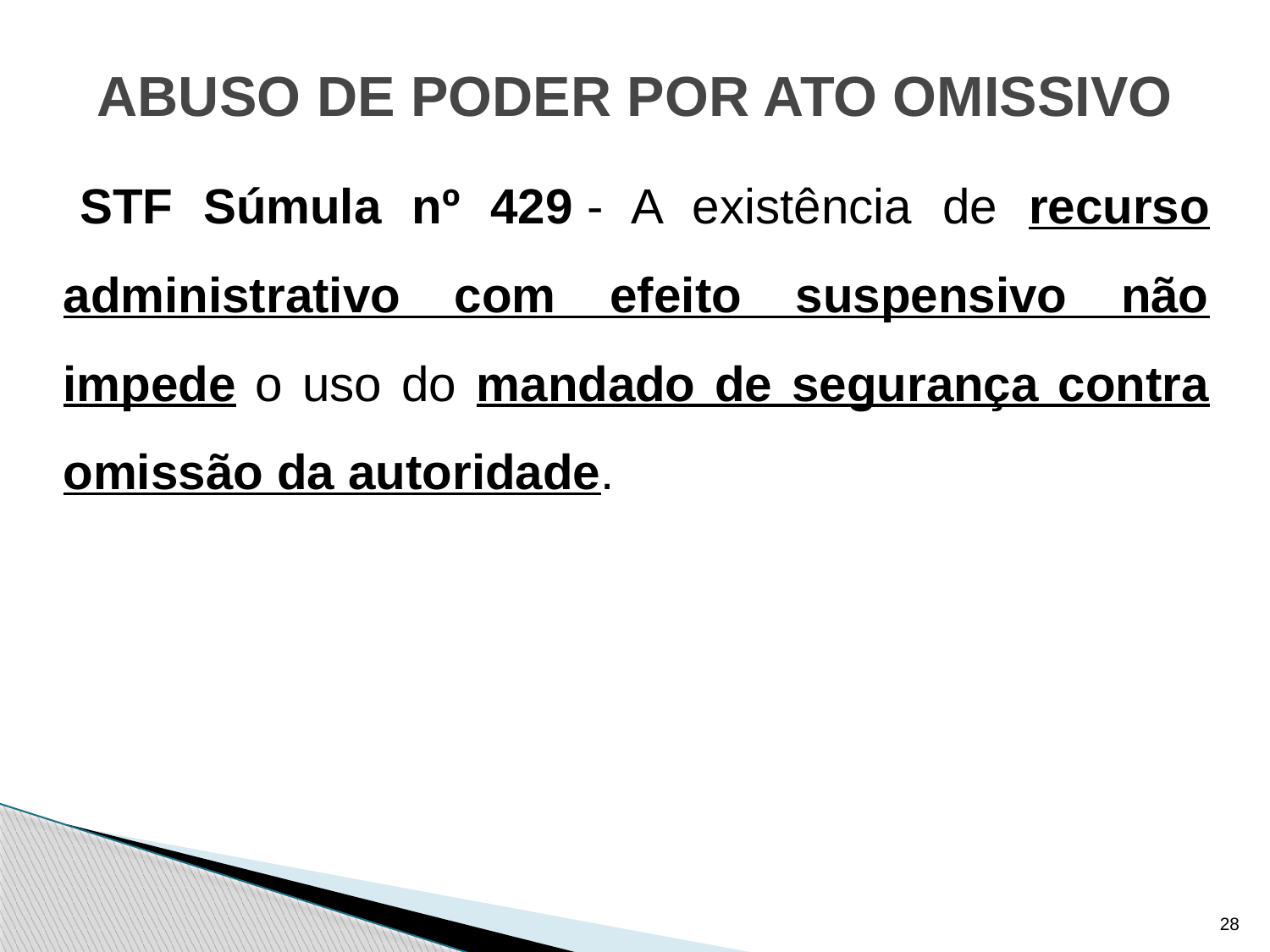

# ABUSO DE PODER POR ATO OMISSIVO
  	STF Súmula nº 429 - A existência de recurso administrativo com efeito suspensivo não impede o uso do mandado de segurança contra omissão da autoridade.
28